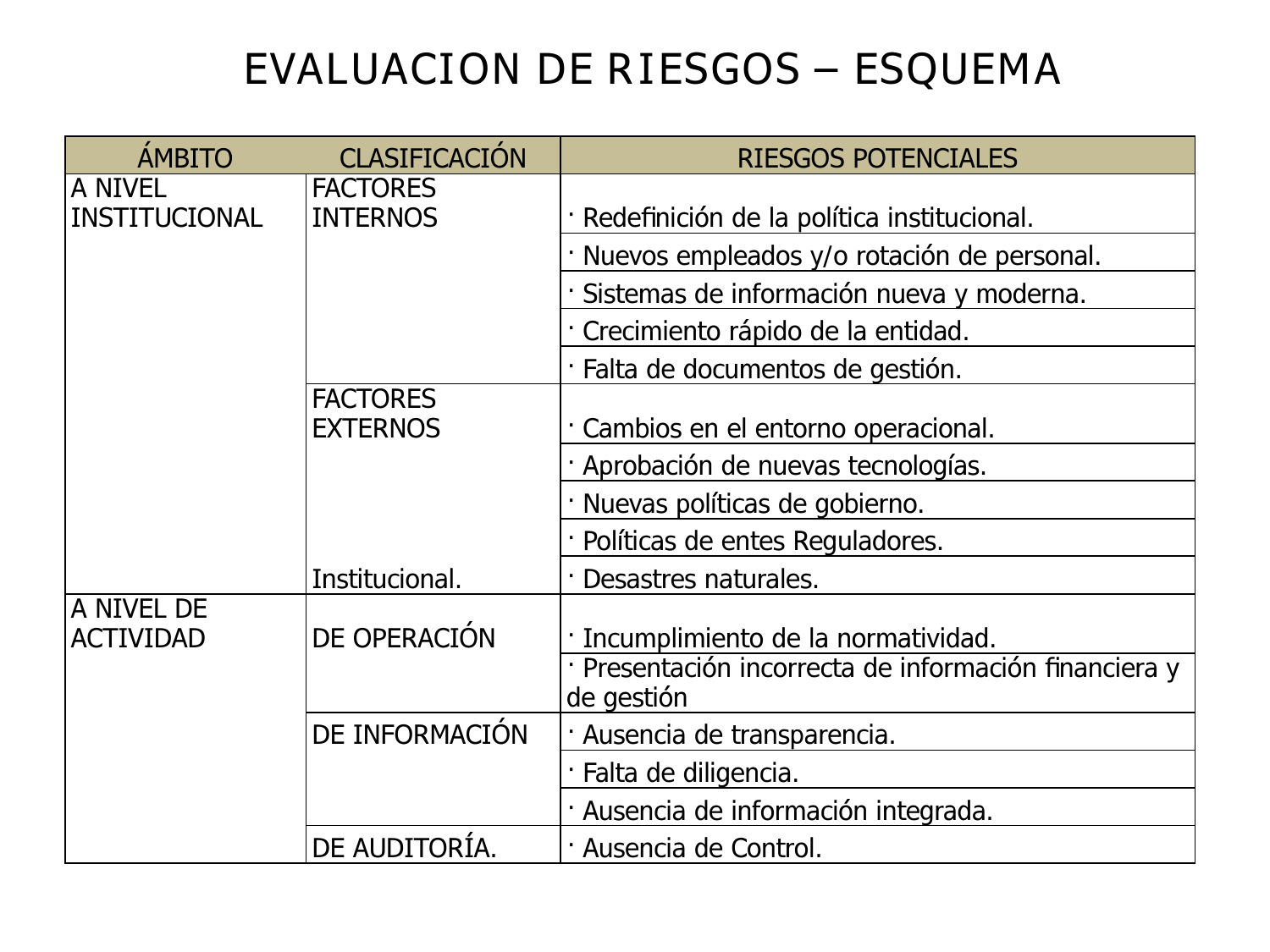

EVALUACION DE RIESGOS – ESQUEMA
| ÁMBITO | CLASIFICACIÓN | RIESGOS POTENCIALES |
| --- | --- | --- |
| A NIVEL INSTITUCIONAL | FACTORES INTERNOS | · Redefinición de la política institucional. |
|  |  | · Nuevos empleados y/o rotación de personal. |
|  |  | · Sistemas de información nueva y moderna. |
|  |  | · Crecimiento rápido de la entidad. |
|  |  | · Falta de documentos de gestión. |
|  | FACTORES EXTERNOS | · Cambios en el entorno operacional. |
|  |  | · Aprobación de nuevas tecnologías. |
|  |  | · Nuevas políticas de gobierno. |
|  |  | · Políticas de entes Reguladores. |
|  | Institucional. | · Desastres naturales. |
| A NIVEL DE ACTIVIDAD | DE OPERACIÓN | · Incumplimiento de la normatividad. |
|  |  | · Presentación incorrecta de información financiera y de gestión |
|  | DE INFORMACIÓN | · Ausencia de transparencia. |
|  |  | · Falta de diligencia. |
|  |  | · Ausencia de información integrada. |
|  | DE AUDITORÍA. | · Ausencia de Control. |